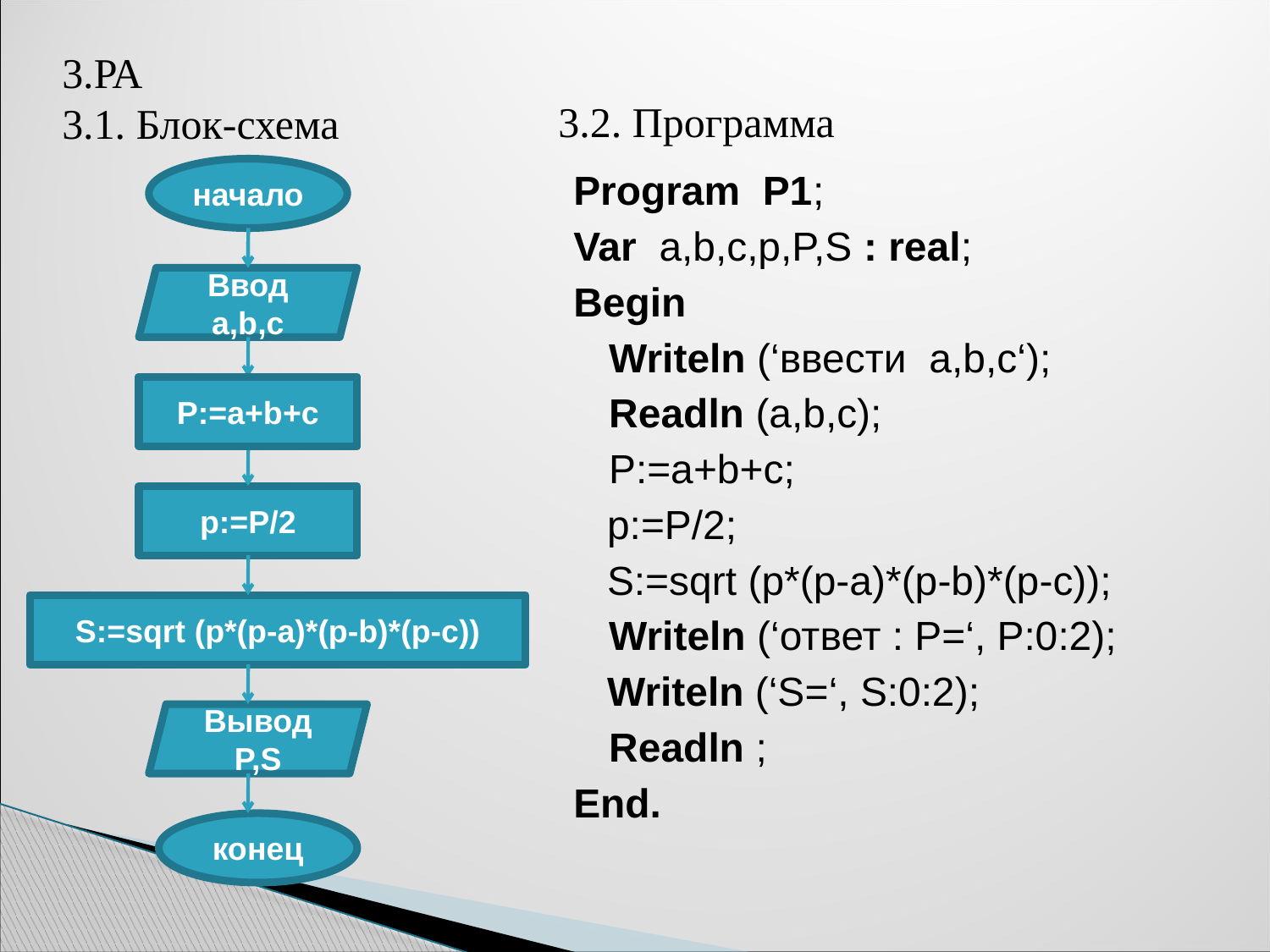

3.РА
3.1. Блок-схема
3.2. Программа
начало
Program  P1;
Var  a,b,c,p,P,S : real;
Begin
	Writeln (‘ввести  a,b,c‘);
	Readln (a,b,c);
	P:=a+b+c;
   p:=P/2;
   S:=sqrt (p*(p-a)*(p-b)*(p-c));
	Writeln (‘ответ : P=‘, P:0:2);
   Writeln (‘S=‘, S:0:2);
	Readln ;
End.
Ввод a,b,c
P:=a+b+c
P:=a+b+c
p:=P/2
S:=sqrt (p*(p-a)*(p-b)*(p-c))
Вывод P,S
конец